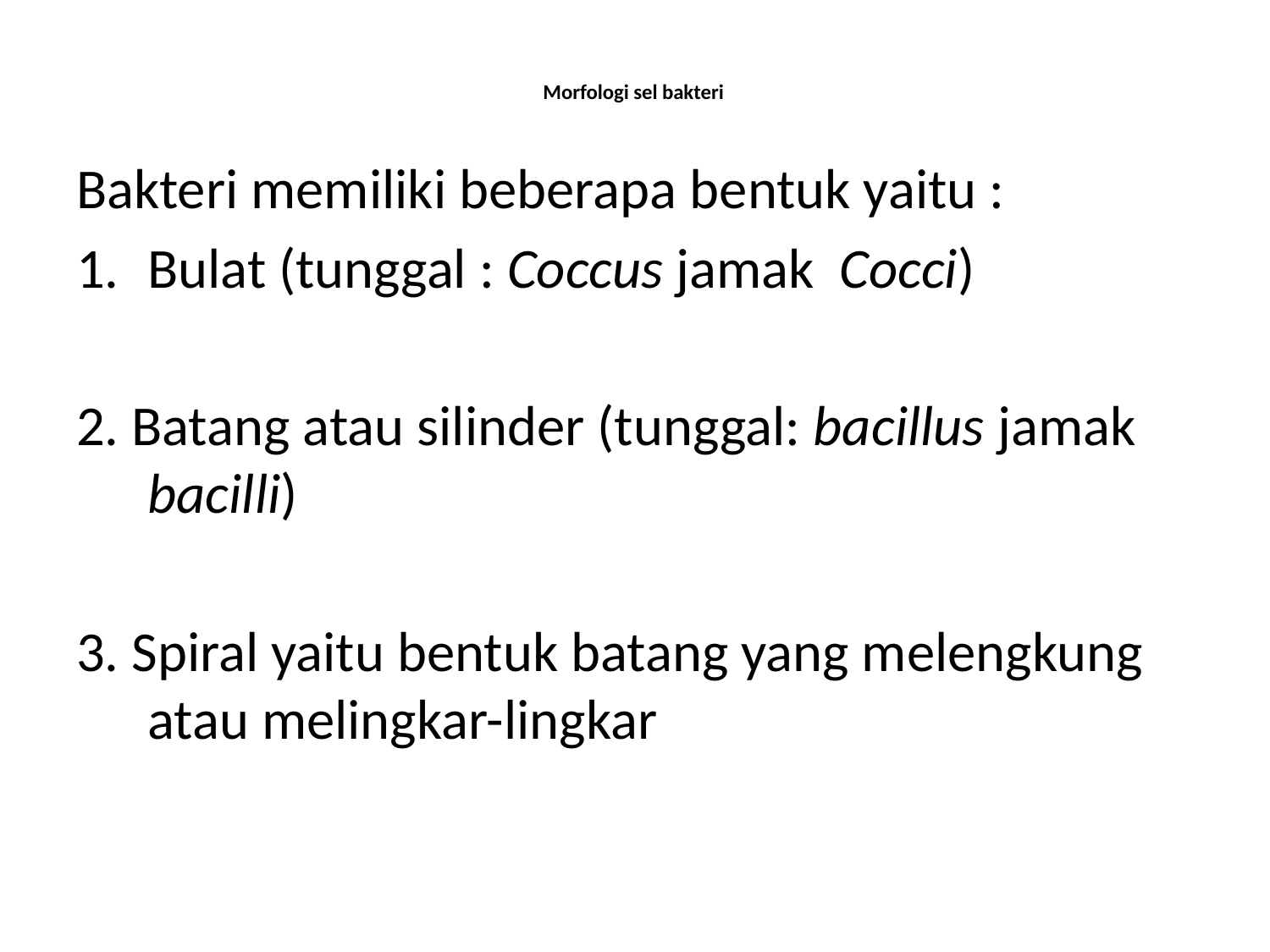

# Morfologi sel bakteri
Bakteri memiliki beberapa bentuk yaitu :
Bulat (tunggal : Coccus jamak  Cocci)

2. Batang atau silinder (tunggal: bacillus jamak bacilli)

3. Spiral yaitu bentuk batang yang melengkung atau melingkar-lingkar